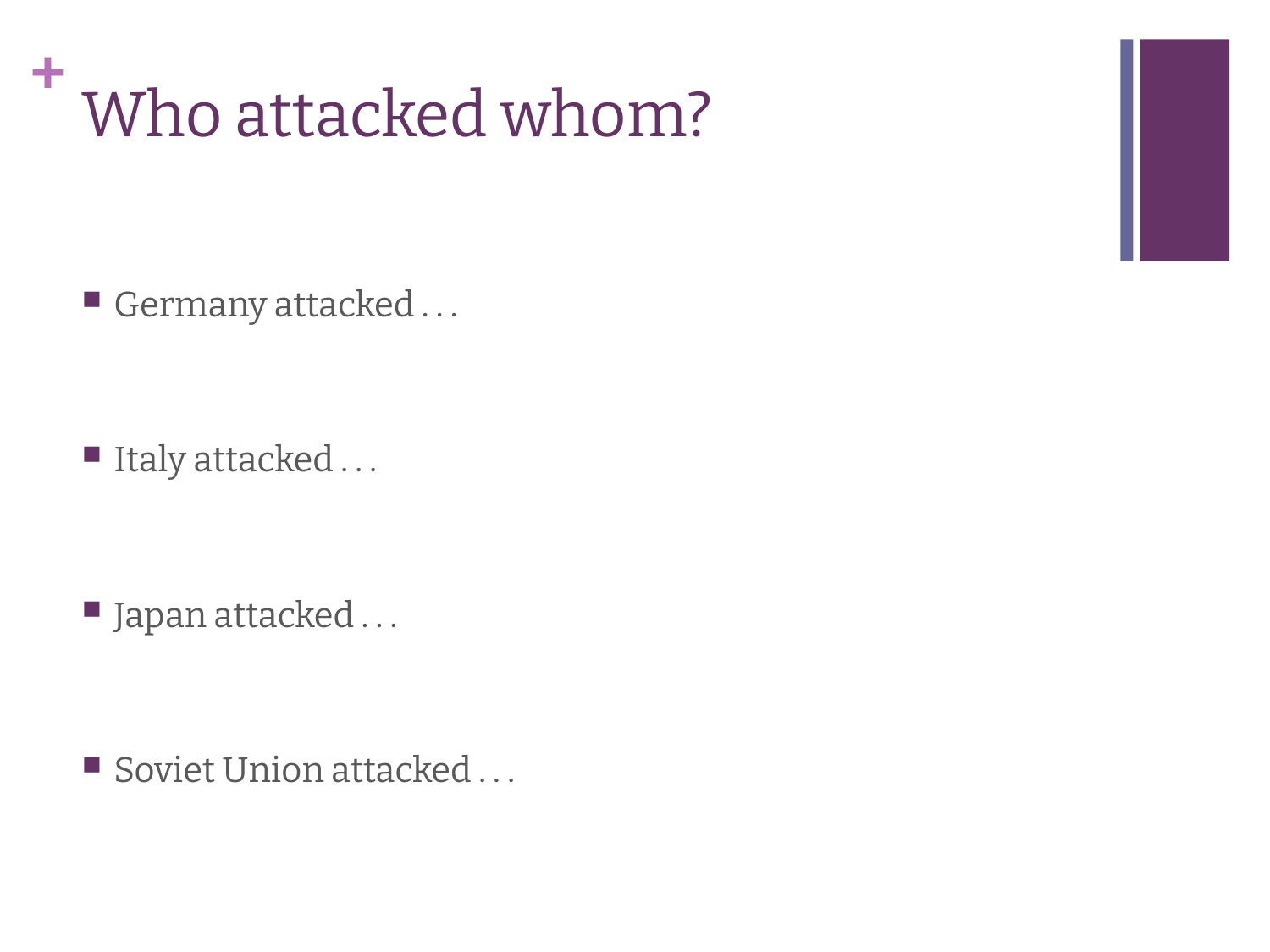

# Who attacked whom?
Germany attacked . . .

Italy attacked . . .

Japan attacked . . .

Soviet Union attacked . . .